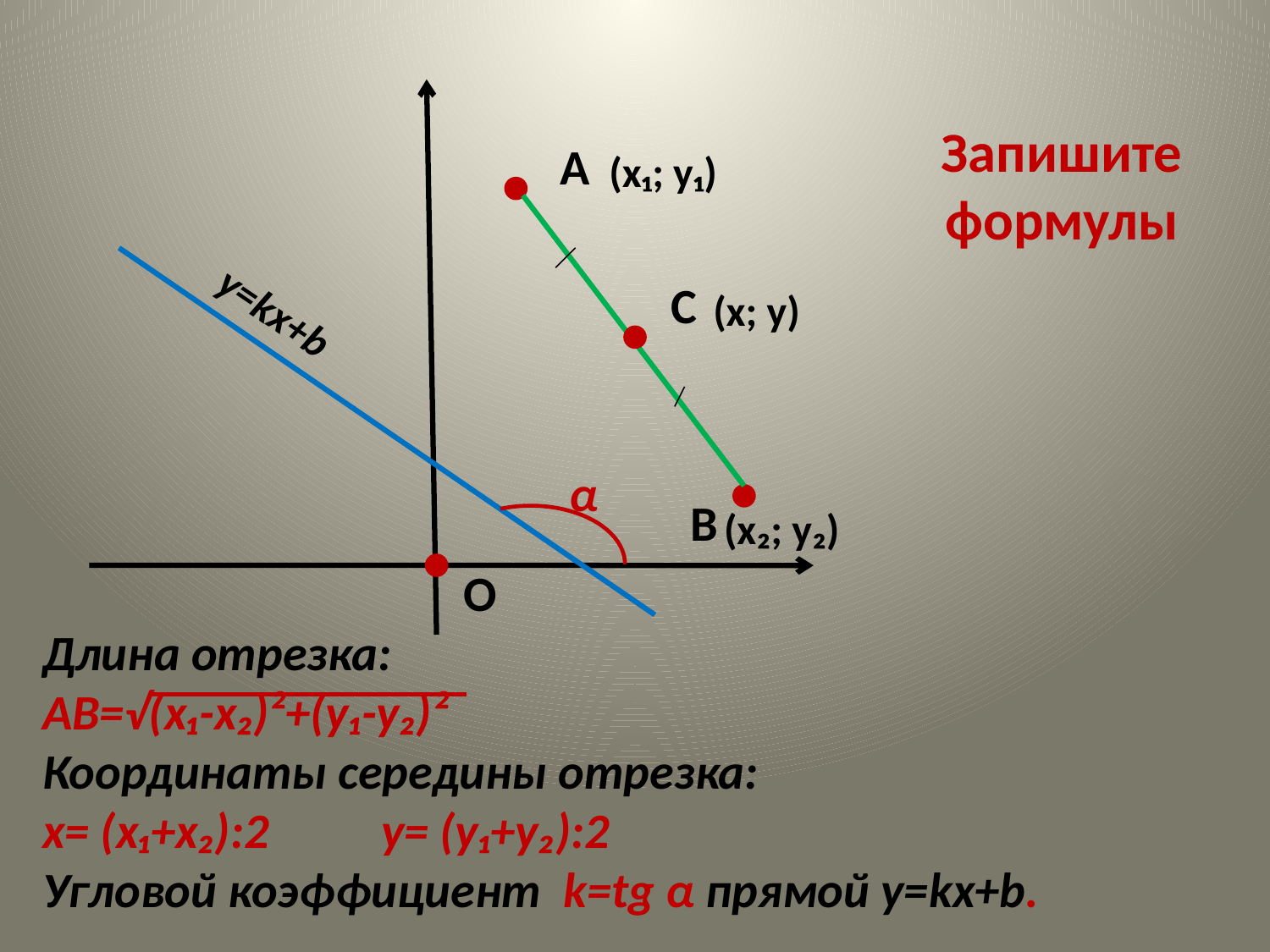

# Запишите формулы
А
(х₁; у₁)

С
(х; у)
у=kx+b

α
В

(х₂; у₂)

О
Длина отрезка:
АВ=√(х₁-х₂)²+(у₁-у₂)²
Координаты середины отрезка:
х= (х₁+х₂):2          у= (у₁+у₂):2
Угловой коэффициент  k=tg α прямой у=kx+b.